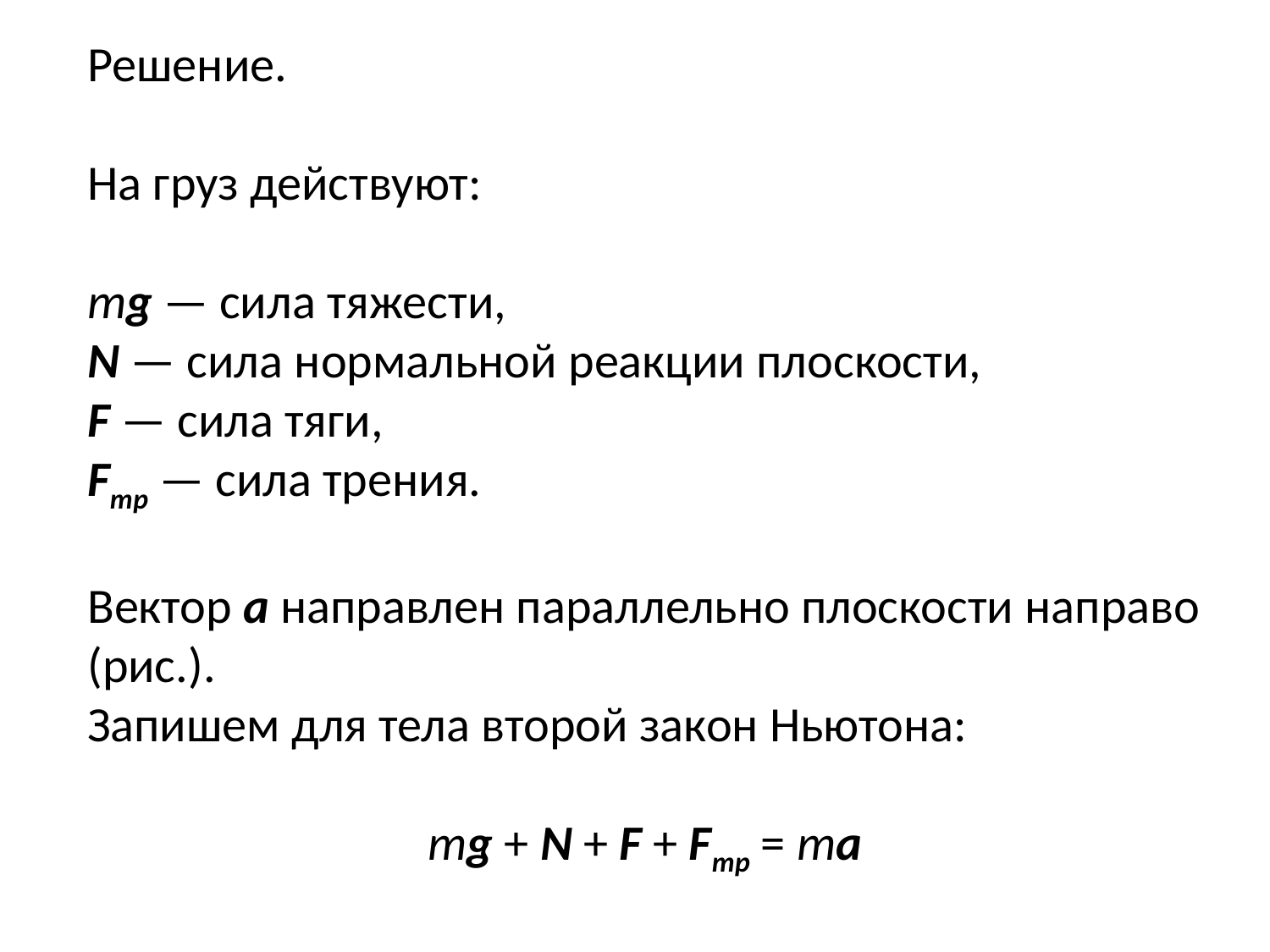

Решение.

На груз действуют:

mg — сила тяжести,
N — сила нормальной реакции плоскости,
F — сила тяги,
Fтр — сила трения.

Вектор а направлен параллельно плоскости направо (рис.).
Запишем для тела второй закон Ньютона:

mg + N + F + Fтр = ma